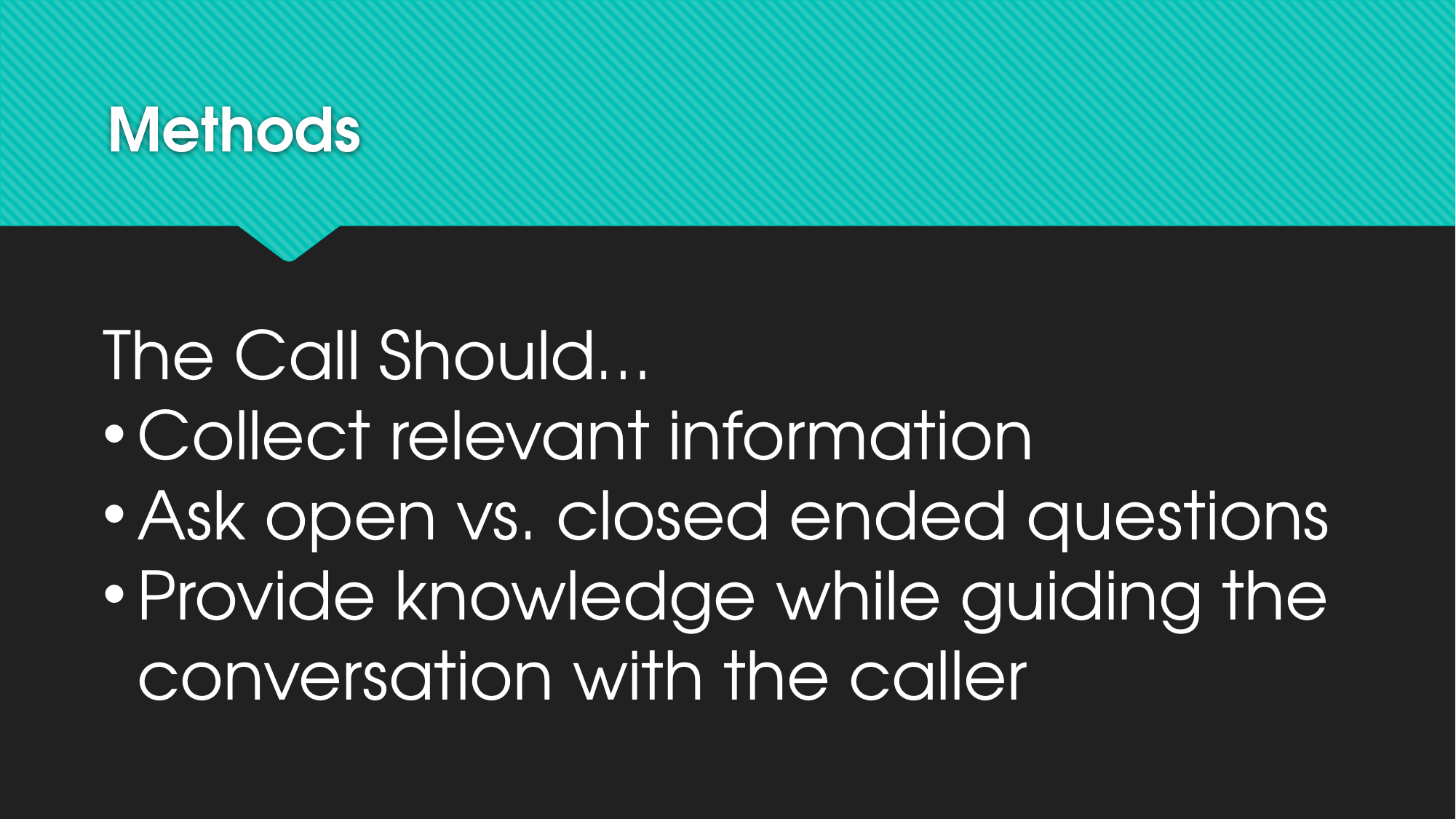

# Methods
The Call Should…
Collect relevant information
Ask open vs. closed ended questions
Provide knowledge while guiding the conversation with the caller